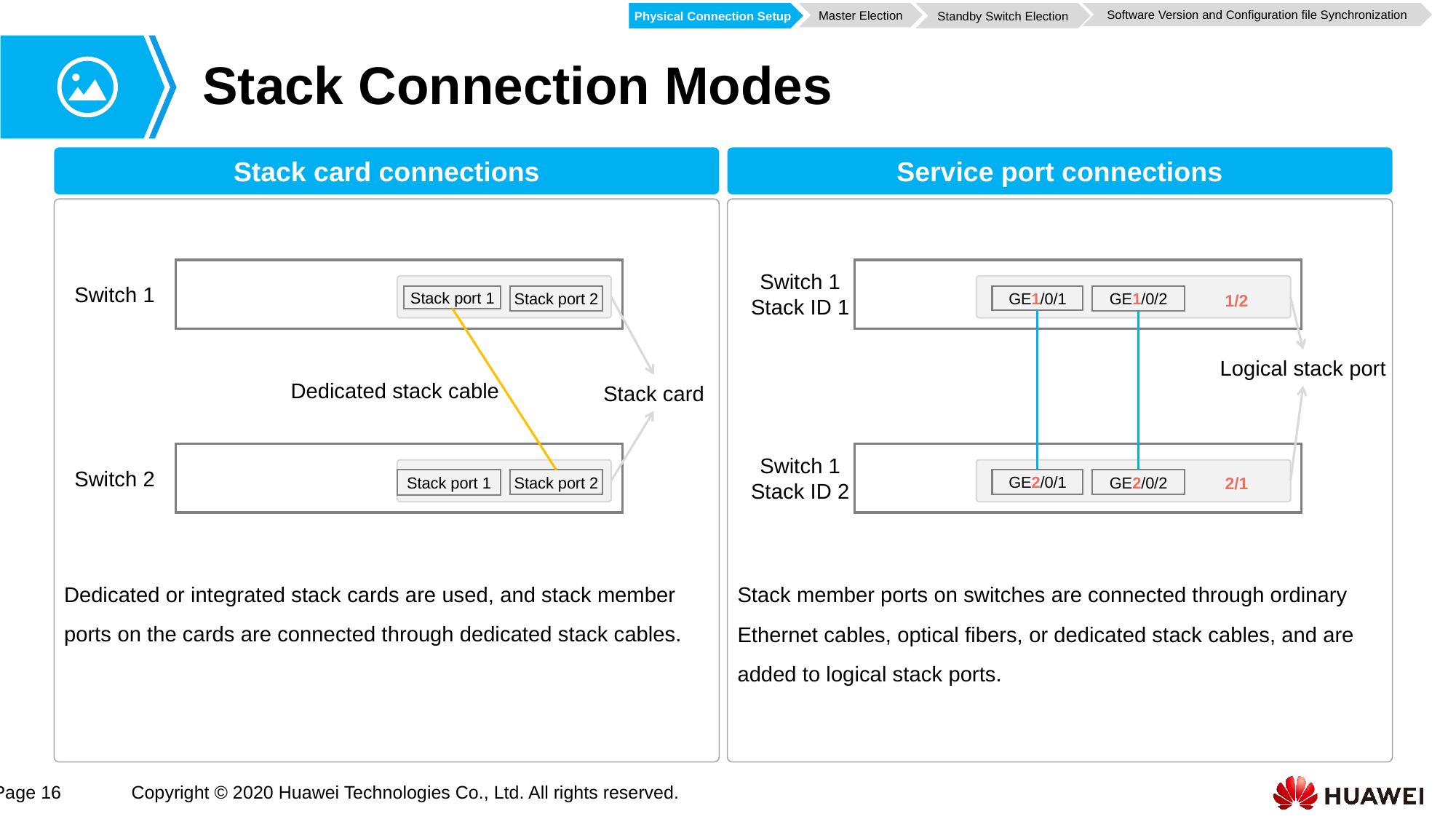

Physical Connection Setup
Standby Switch Election
Master Election
Software Version and Configuration file Synchronization
# Stack Connection Modes
Stack card connections
Service port connections

Switch 1
Stack ID 1
Switch 1

 1/2
Stack port 1
Stack port 2
GE1/0/1
GE1/0/2
Logical stack port
Dedicated stack cable
Stack card

Switch 1
Stack ID 2

Switch 2
 2/1
Stack port 1
Stack port 2
GE2/0/1
GE2/0/2
Stack member ports on switches are connected through ordinary Ethernet cables, optical fibers, or dedicated stack cables, and are added to logical stack ports.
Dedicated or integrated stack cards are used, and stack member ports on the cards are connected through dedicated stack cables.